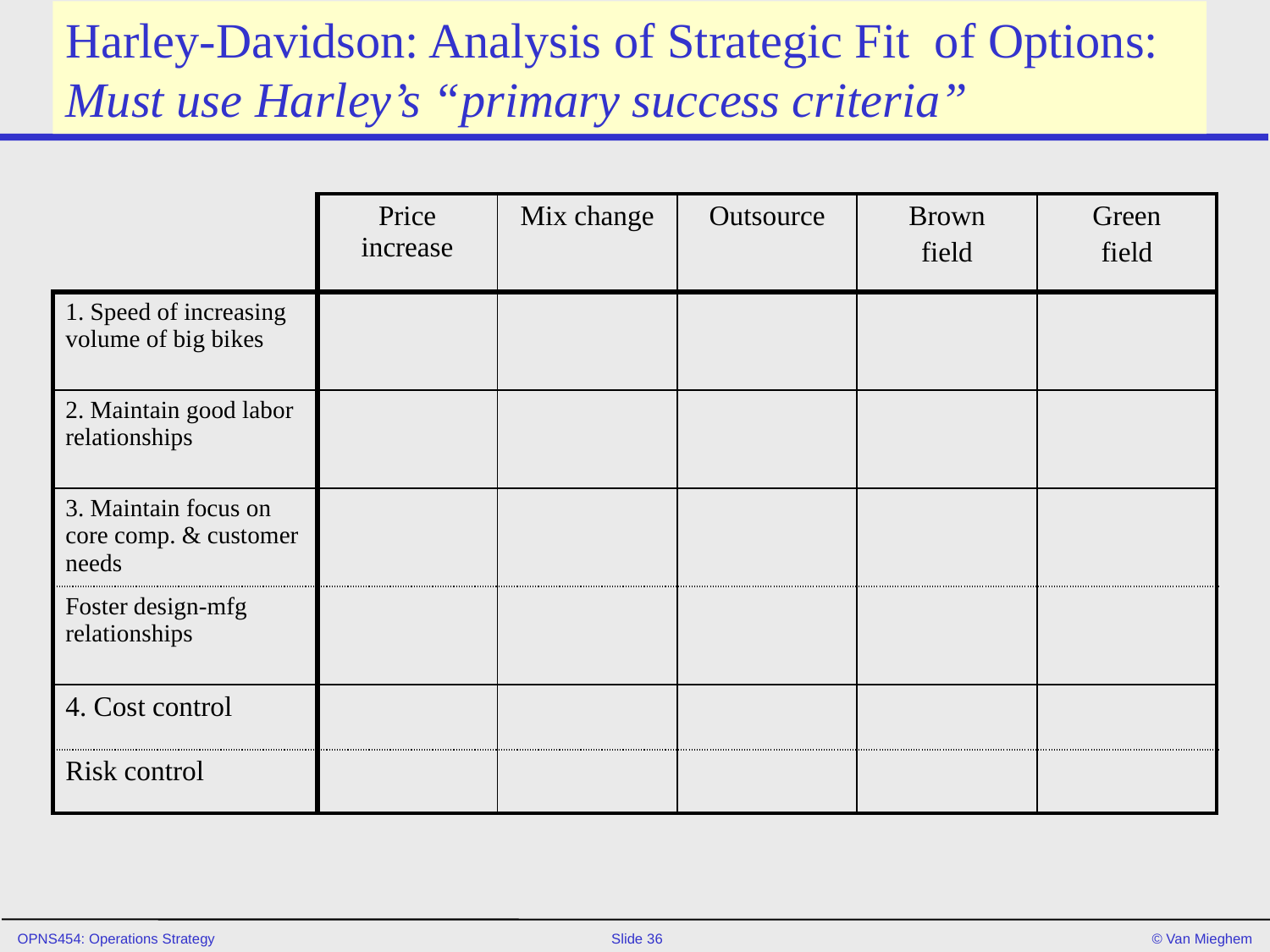

# Harley-Davidson: Analysis of Strategic Fit  of Options: Must use Harley’s “primary success criteria”
|  | Price increase | Mix change | Outsource | Brown field | Green field |
| --- | --- | --- | --- | --- | --- |
| 1. Speed of increasing volume of big bikes |  |  |  |  |  |
| 2. Maintain good labor relationships |  |  |  |  |  |
| 3. Maintain focus on core comp. & customer needs |  |  |  |  |  |
| Foster design-mfg relationships |  |  |  |  |  |
| 4. Cost control |  |  |  |  |  |
| Risk control |  |  |  |  |  |